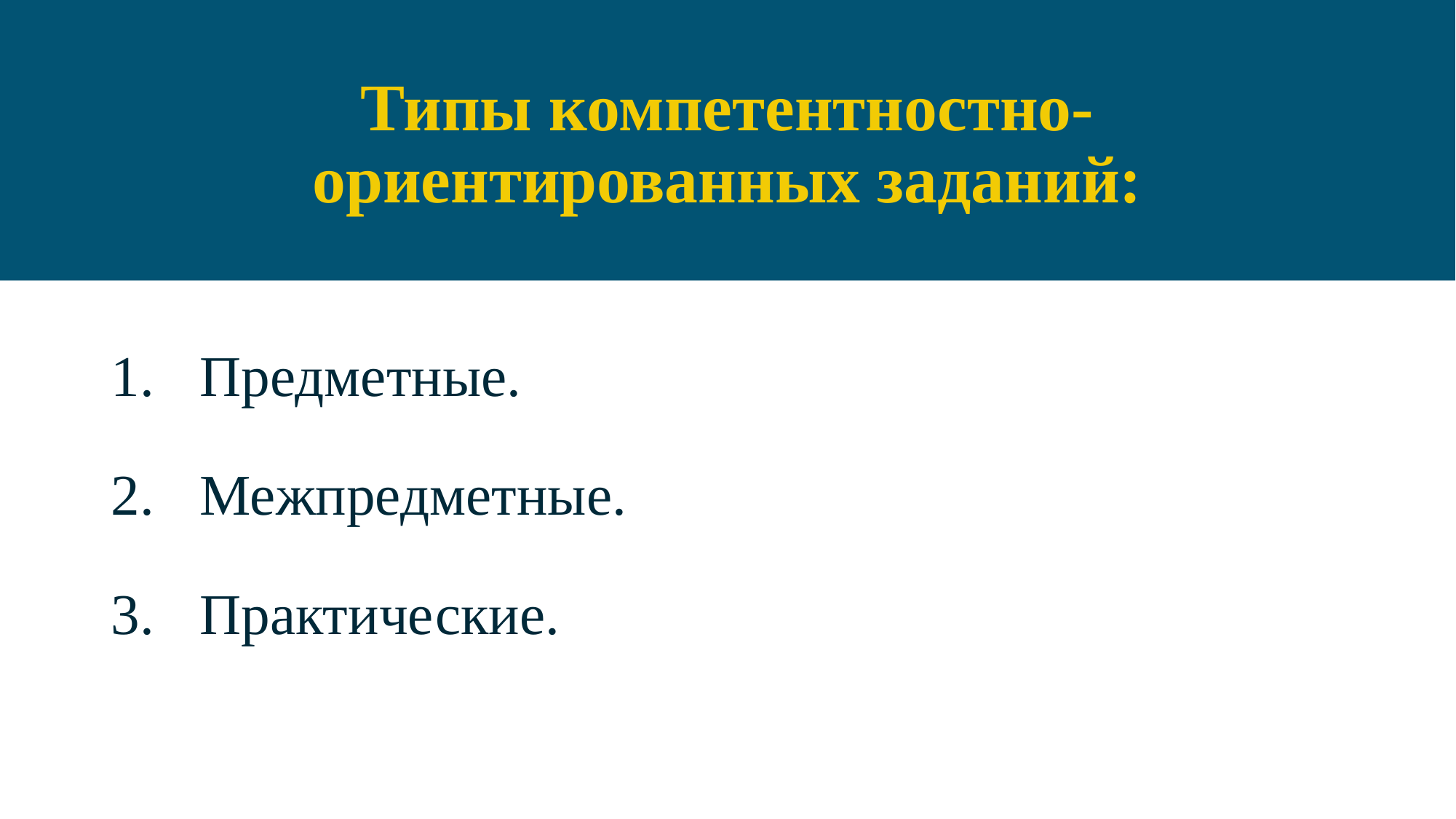

# Типы компетентностно-ориентированных заданий:
Предметные.
Межпредметные.
Практические.